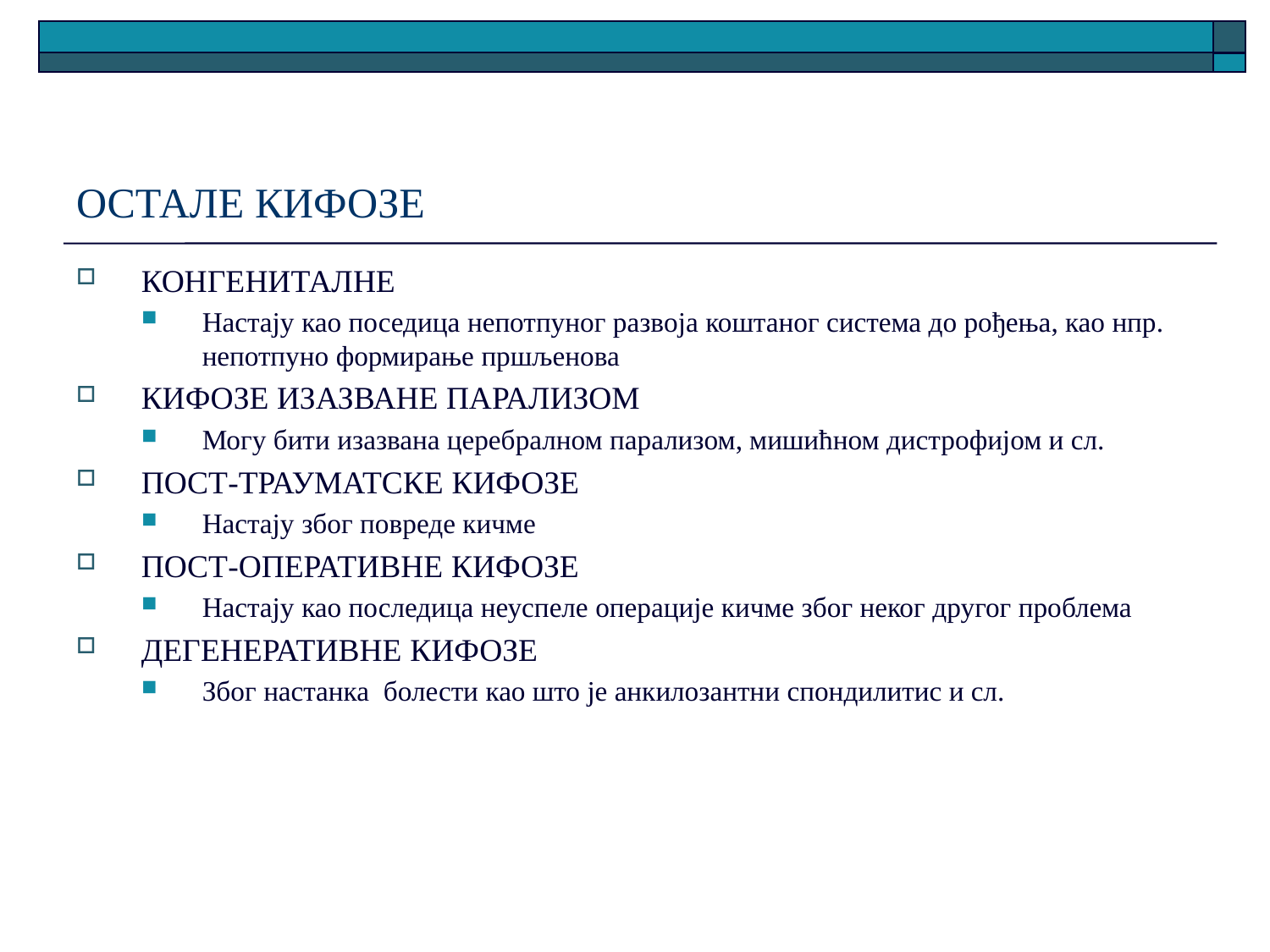

# ОСТАЛЕ КИФОЗЕ
КОНГЕНИТАЛНЕ
Настају као поседица непотпуног развоја коштаног система до рођења, као нпр. непотпуно формирање пршљенова
КИФОЗЕ ИЗАЗВАНЕ ПАРАЛИЗОМ
Могу бити изазвана церебралном парализом, мишићном дистрофијом и сл.
ПОСТ-ТРАУМАТСКЕ КИФОЗЕ
Настају због повреде кичме
ПОСТ-ОПЕРАТИВНЕ КИФОЗЕ
Настају као последица неуспеле операције кичме због неког другог проблема
ДЕГЕНЕРАТИВНЕ КИФОЗЕ
Због настанка  болести као што је анкилозантни спондилитис и сл.